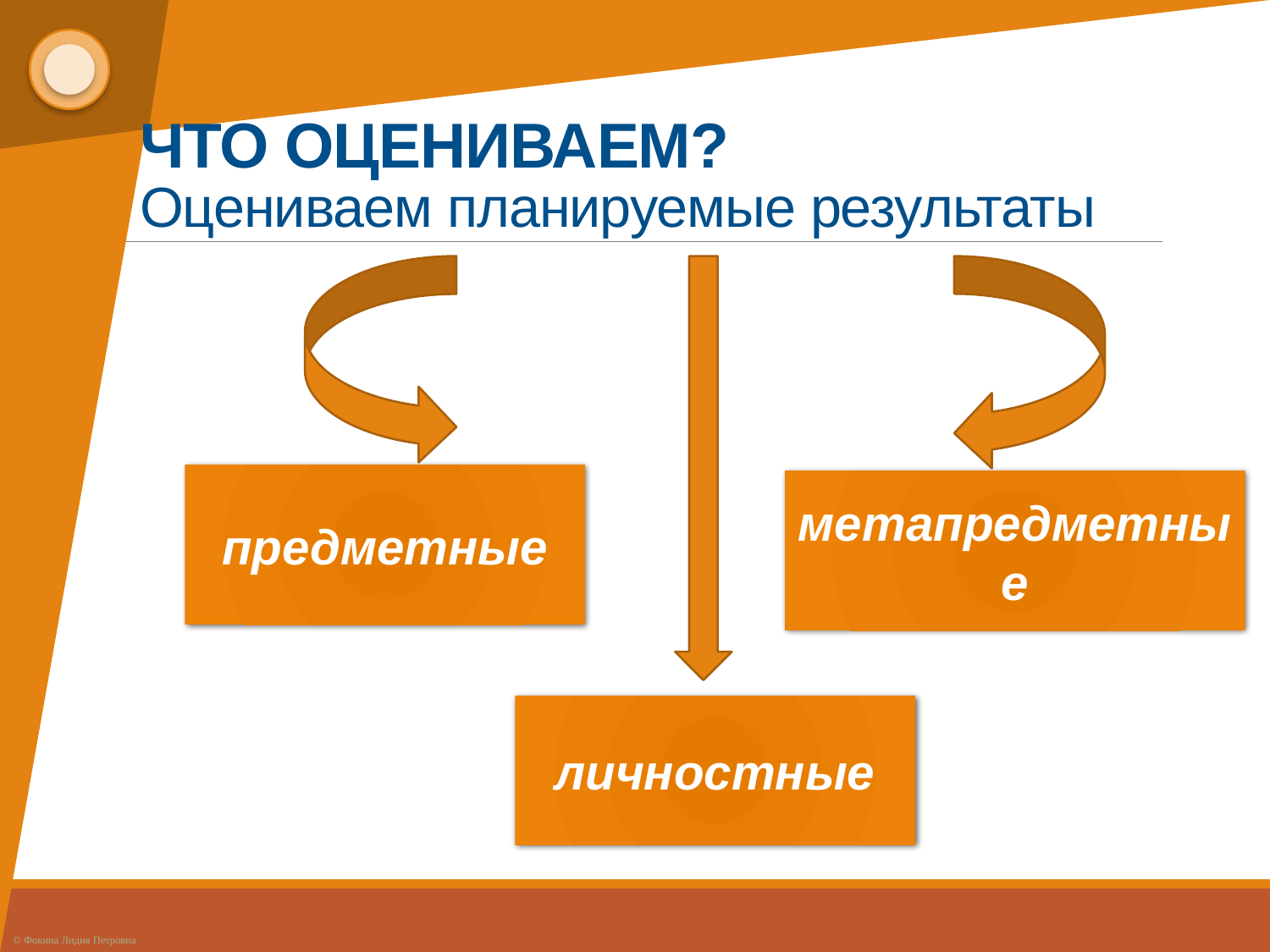

# ЧТО ОЦЕНИВАЕМ? Оцениваем планируемые результаты

предметные
метапредметные
личностные